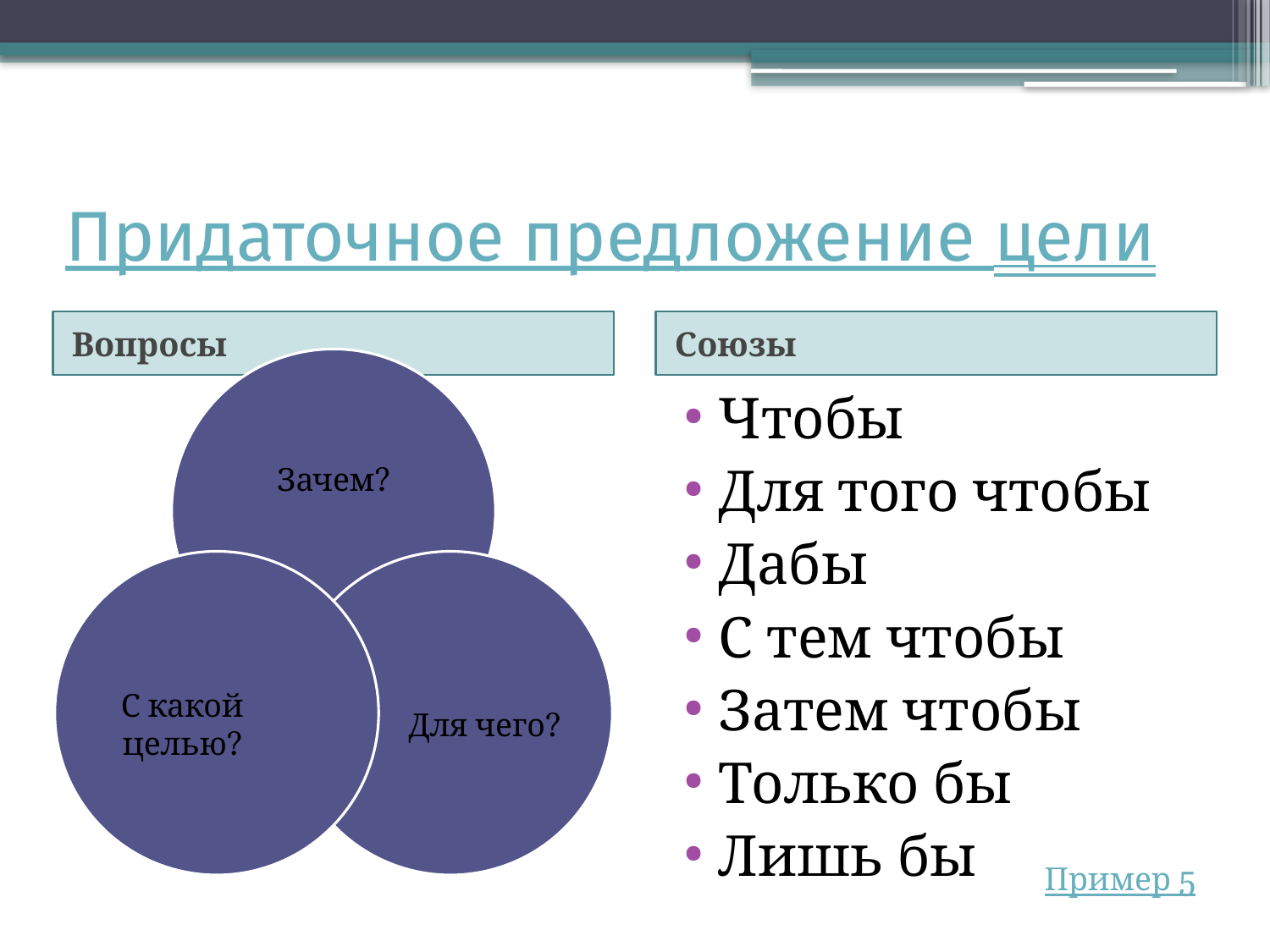

# Придаточное предложение цели
Вопросы
Союзы
Зачем?
Для чего?
С какой целью?
Чтобы
Для того чтобы
Дабы
С тем чтобы
Затем чтобы
Только бы
Лишь бы

Пример 5